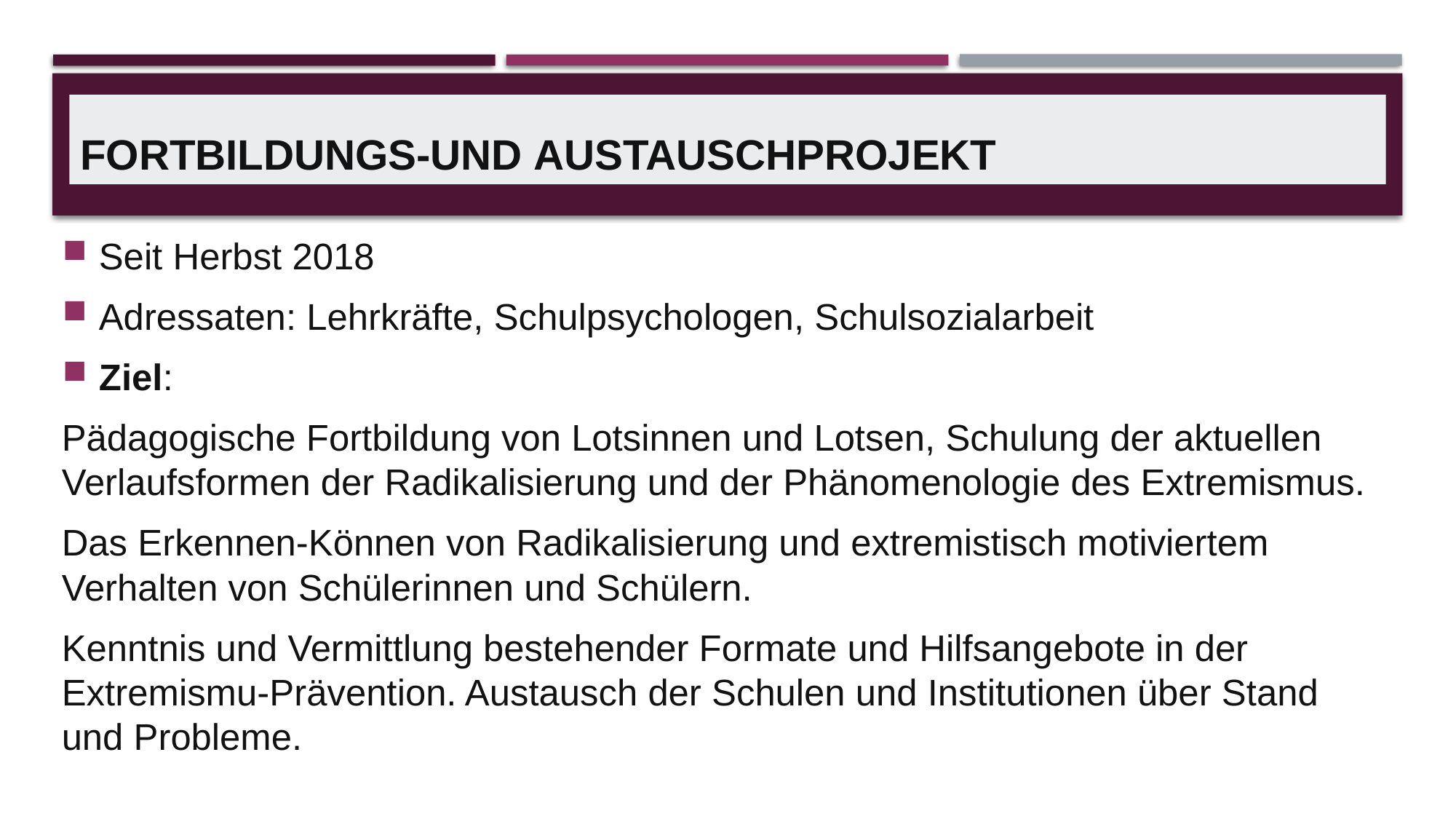

# Fortbildungs-und Austauschprojekt
Seit Herbst 2018
Adressaten: Lehrkräfte, Schulpsychologen, Schulsozialarbeit
Ziel:
Pädagogische Fortbildung von Lotsinnen und Lotsen, Schulung der aktuellen Verlaufsformen der Radikalisierung und der Phänomenologie des Extremismus.
Das Erkennen-Können von Radikalisierung und extremistisch motiviertem Verhalten von Schülerinnen und Schülern.
Kenntnis und Vermittlung bestehender Formate und Hilfsangebote in der Extremismu-Prävention. Austausch der Schulen und Institutionen über Stand und Probleme.